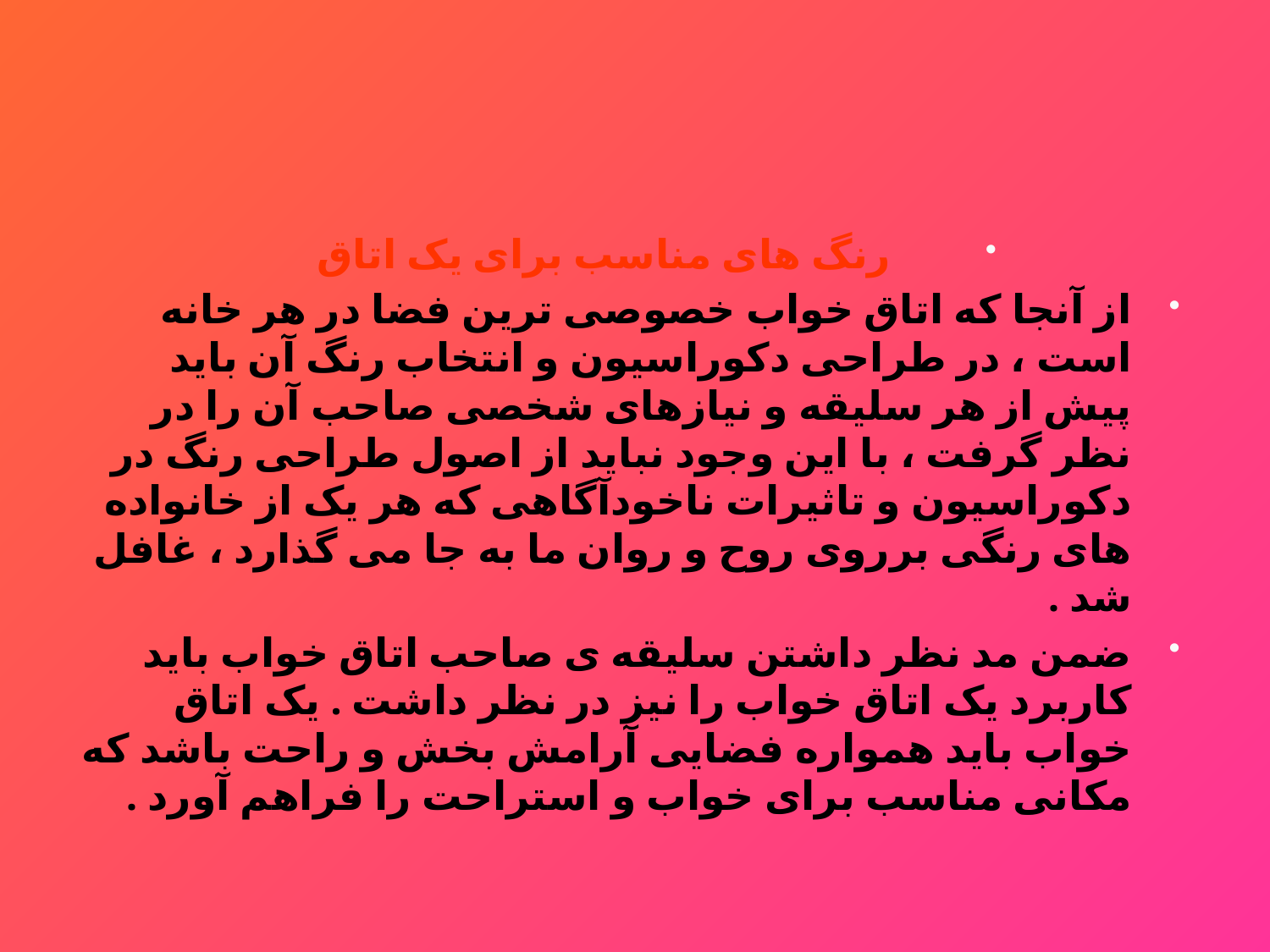

#
رنگ های مناسب برای یک اتاق
از آنجا که اتاق خواب خصوصی ترین فضا در هر خانه است ، در طراحی دکوراسیون و انتخاب رنگ آن باید پیش از هر سلیقه و نیازهای شخصی صاحب آن را در نظر گرفت ، با این وجود نباید از اصول طراحی رنگ در دکوراسیون و تاثیرات ناخودآگاهی که هر یک از خانواده های رنگی برروی روح و روان ما به جا می گذارد ، غافل شد .
ضمن مد نظر داشتن سلیقه ی صاحب اتاق خواب باید کاربرد یک اتاق خواب را نیز در نظر داشت . یک اتاق خواب باید همواره فضایی آرامش بخش و راحت باشد که مکانی مناسب برای خواب و استراحت را فراهم آورد .